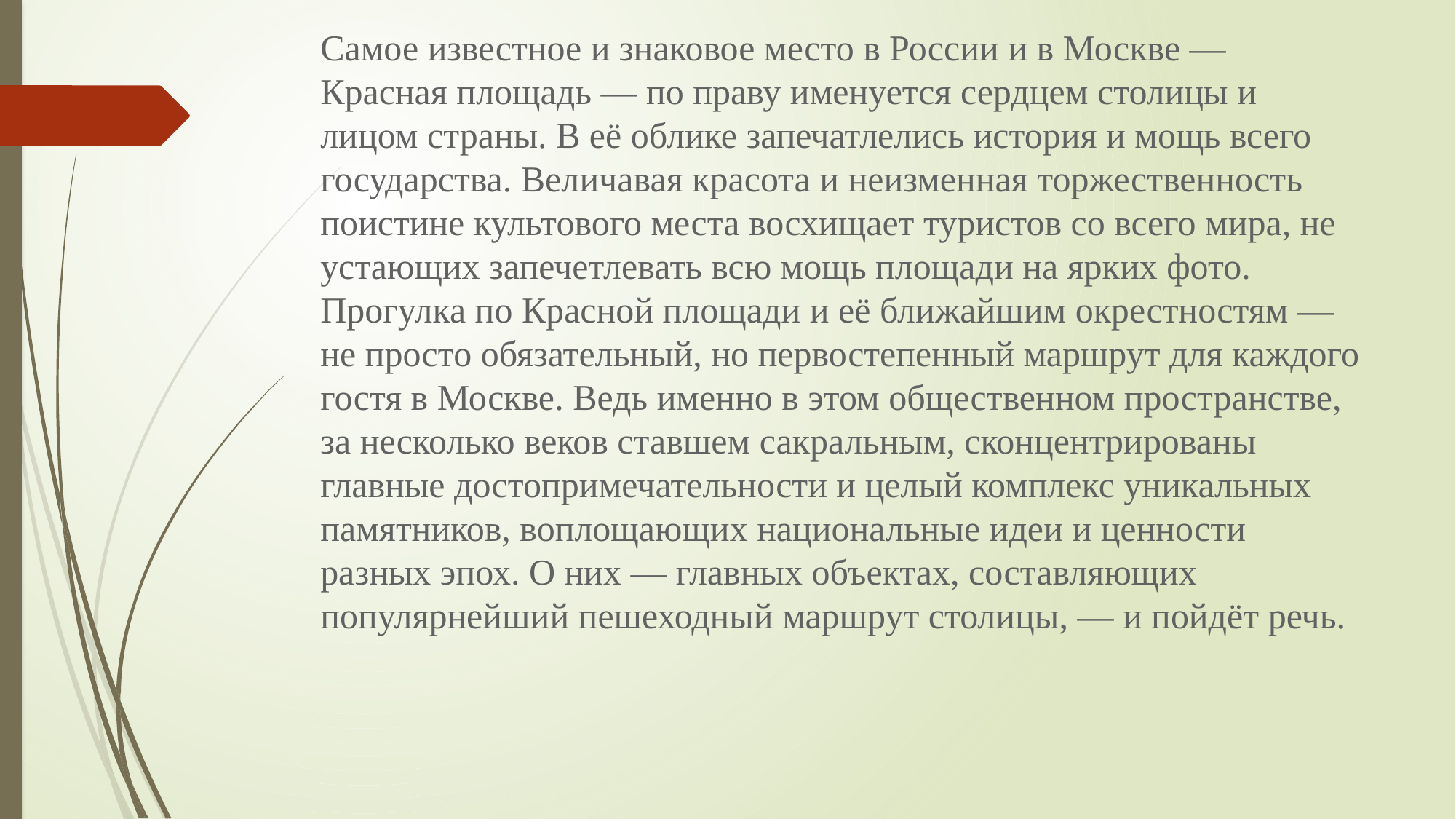

# Самое известное и знаковое место в России и в Москве — Красная площадь — по праву именуется сердцем столицы и лицом страны. В её облике запечатлелись история и мощь всего государства. Величавая красота и неизменная торжественность поистине культового места восхищает туристов со всего мира, не устающих запечетлевать всю мощь площади на ярких фото. Прогулка по Красной площади и её ближайшим окрестностям — не просто обязательный, но первостепенный маршрут для каждого гостя в Москве. Ведь именно в этом общественном пространстве, за несколько веков ставшем сакральным, сконцентрированы главные достопримечательности и целый комплекс уникальных памятников, воплощающих национальные идеи и ценности разных эпох. О них — главных объектах, составляющих популярнейший пешеходный маршрут столицы, — и пойдёт речь.